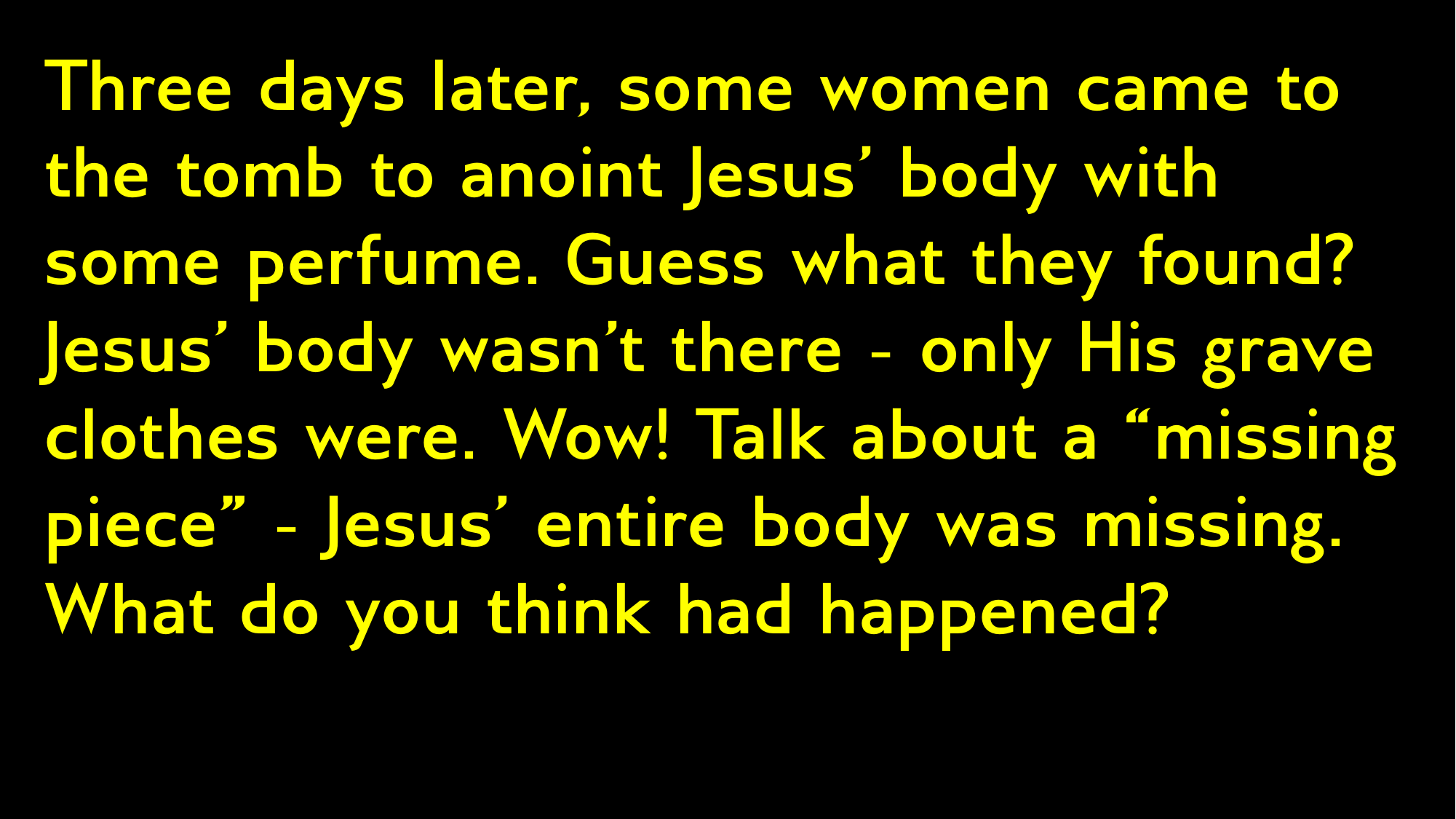

Three days later, some women came to the tomb to anoint Jesus’ body with some perfume. Guess what they found?  Jesus’ body wasn’t there - only His grave clothes were. Wow! Talk about a “missing piece” - Jesus’ entire body was missing. What do you think had happened?